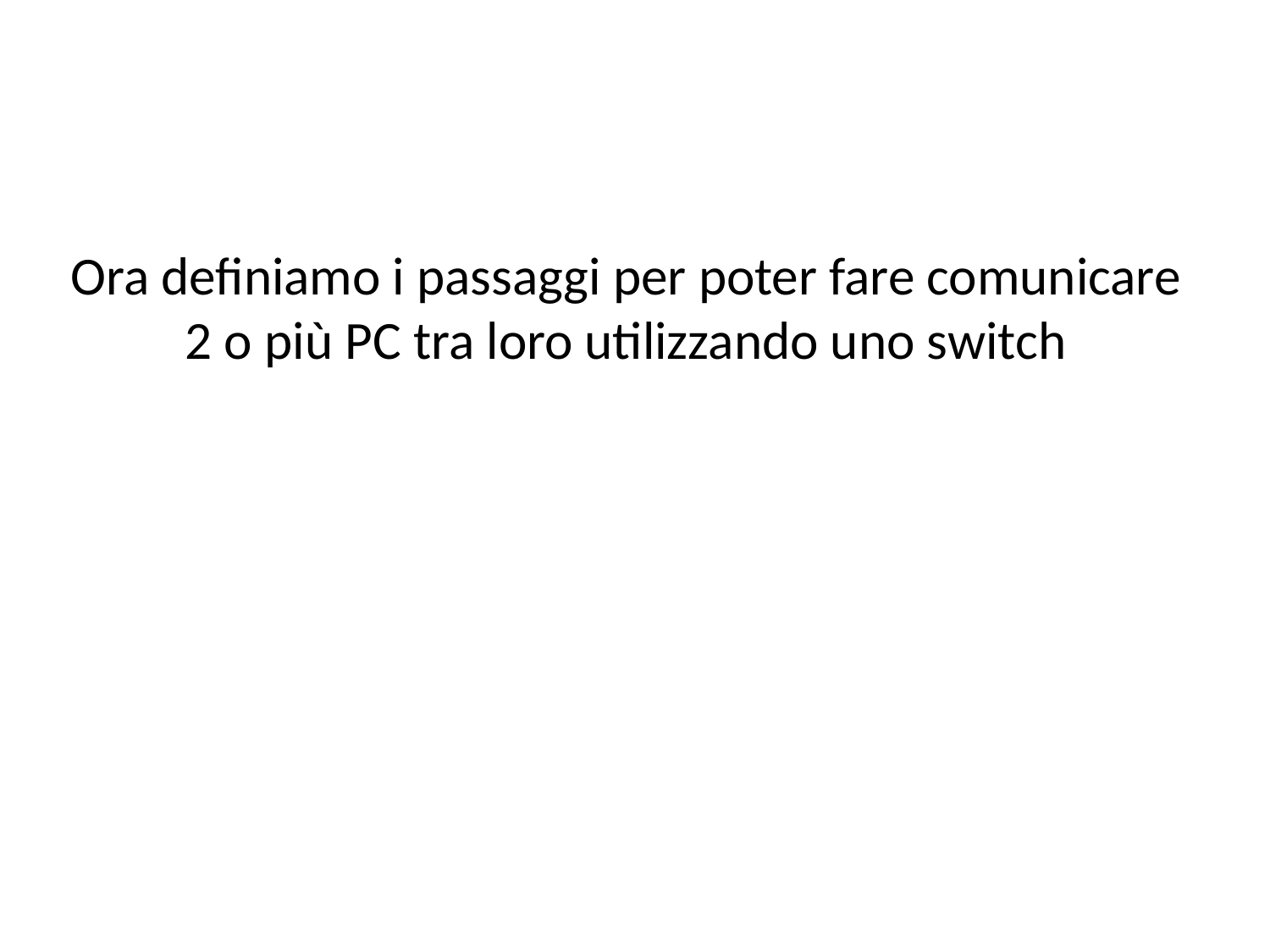

# Ora definiamo i passaggi per poter fare comunicare 2 o più PC tra loro utilizzando uno switch